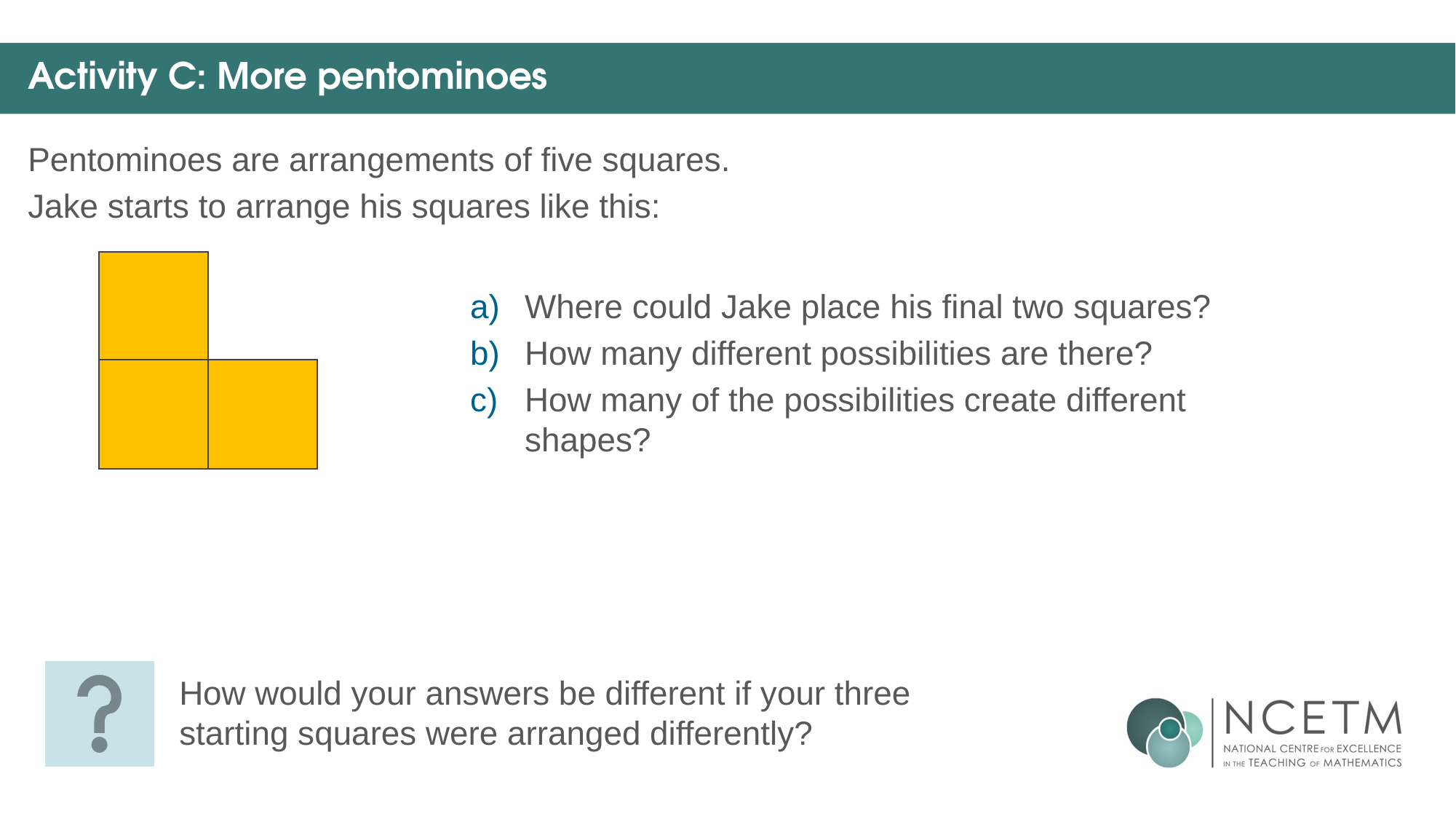

Activity C: More pentominoes
Pentominoes are arrangements of five squares.
Jake starts to arrange his squares like this:

Where could Jake place his final two squares?
How many different possibilities are there?
How many of the possibilities create different shapes?

How would your answers be different if your three starting squares were arranged differently?